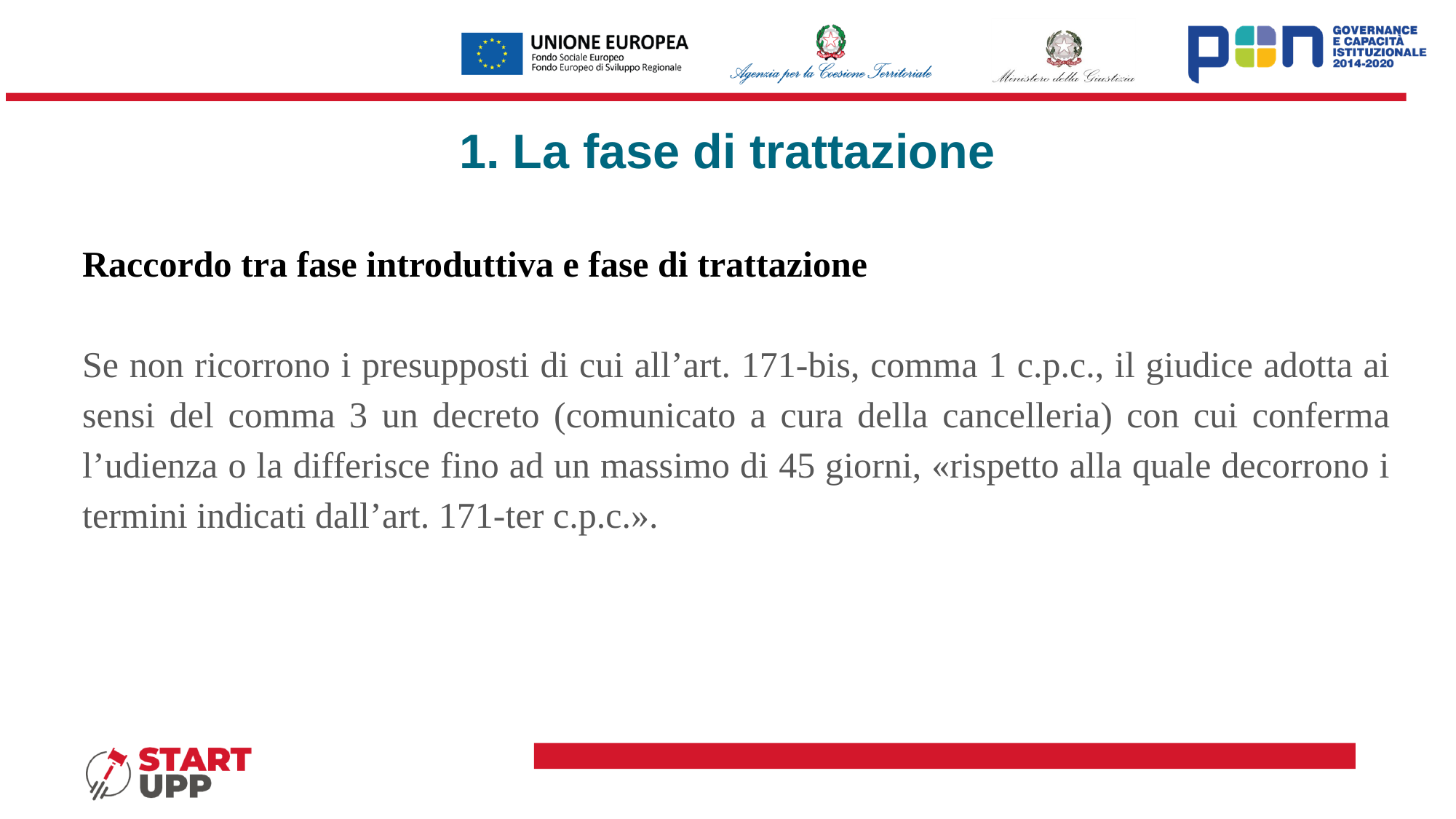

# 1. La fase di trattazione
Raccordo tra fase introduttiva e fase di trattazione

Se non ricorrono i presupposti di cui all’art. 171-bis, comma 1 c.p.c., il giudice adotta ai sensi del comma 3 un decreto (comunicato a cura della cancelleria) con cui conferma l’udienza o la differisce fino ad un massimo di 45 giorni, «rispetto alla quale decorrono i termini indicati dall’art. 171-ter c.p.c.».